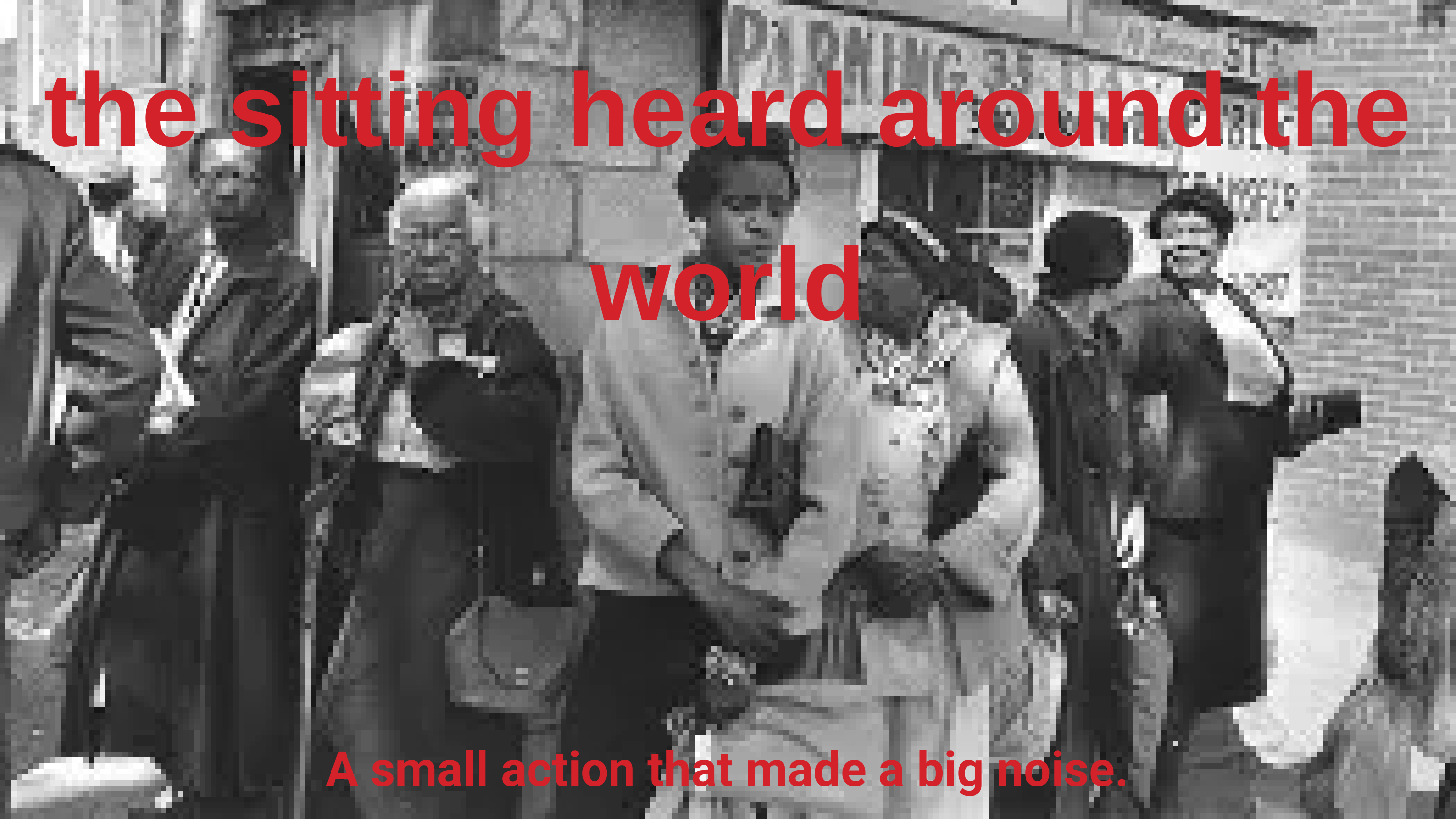

the sitting heard around the world
A small action that made a big noise.